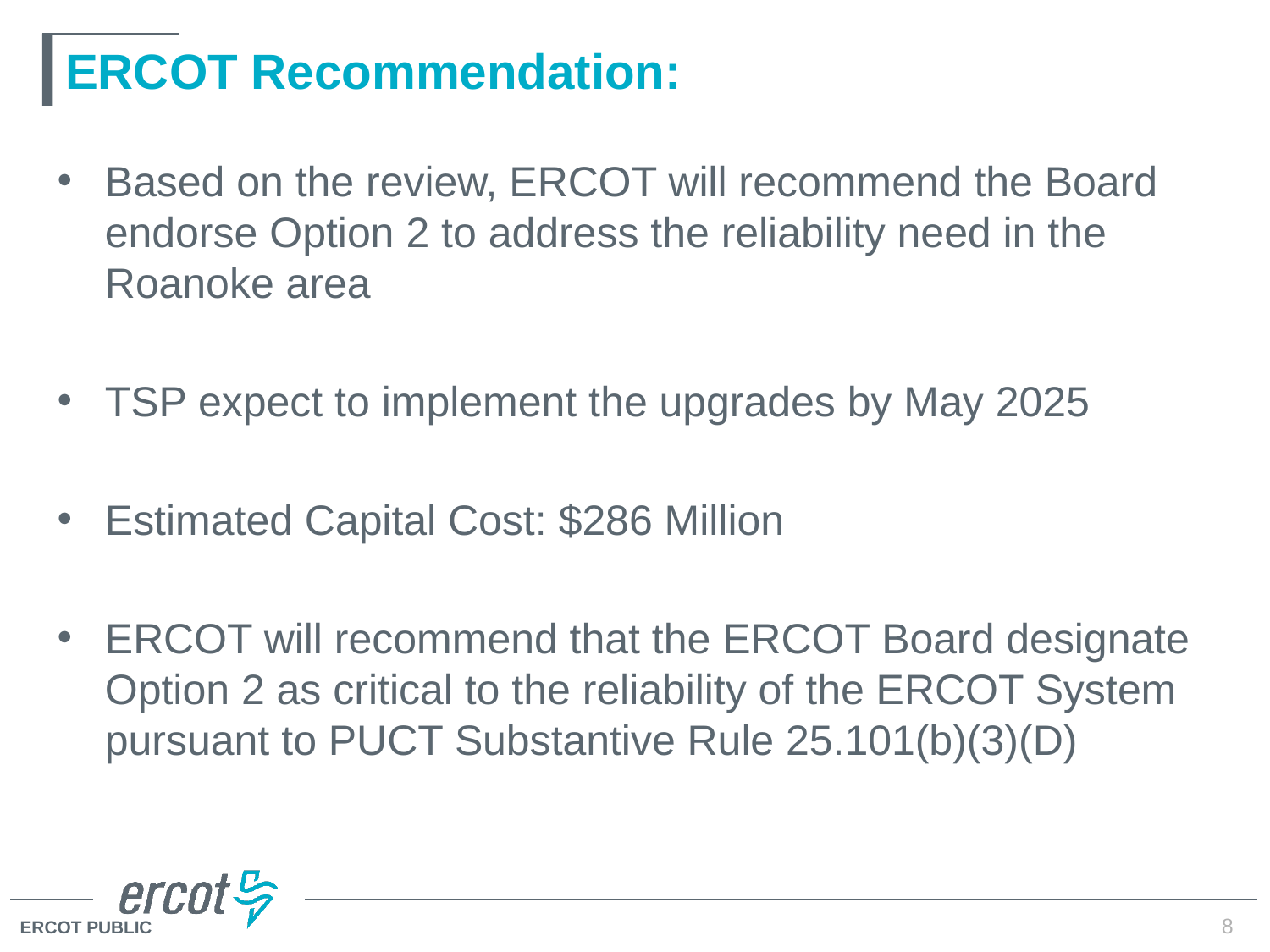

# ERCOT Recommendation:
Based on the review, ERCOT will recommend the Board endorse Option 2 to address the reliability need in the Roanoke area

TSP expect to implement the upgrades by May 2025

Estimated Capital Cost: $286 Million

ERCOT will recommend that the ERCOT Board designate Option 2 as critical to the reliability of the ERCOT System pursuant to PUCT Substantive Rule 25.101(b)(3)(D)

8